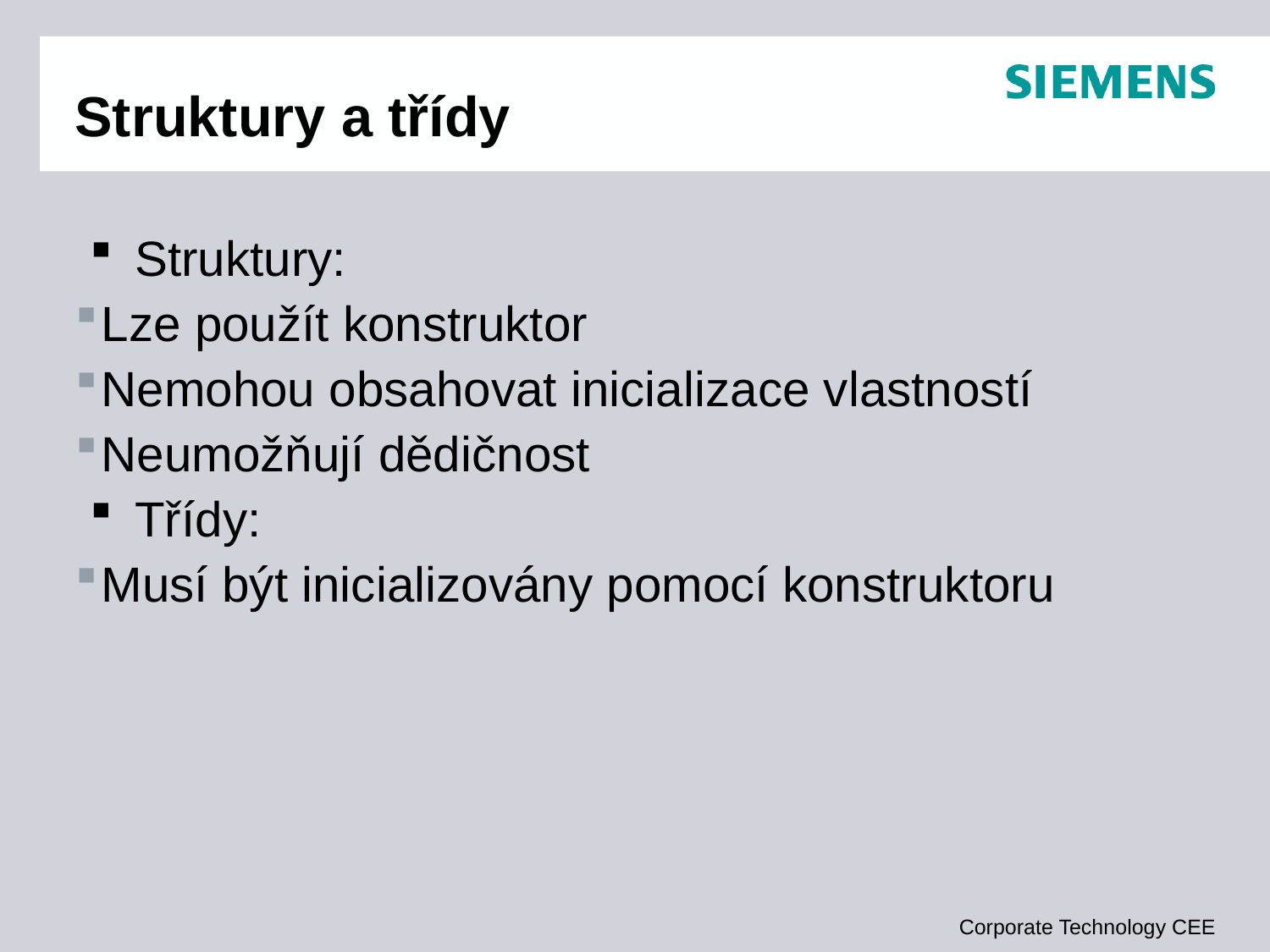

# Struktury a třídy
Struktury:
Lze použít konstruktor
Nemohou obsahovat inicializace vlastností
Neumožňují dědičnost
Třídy:
Musí být inicializovány pomocí konstruktoru